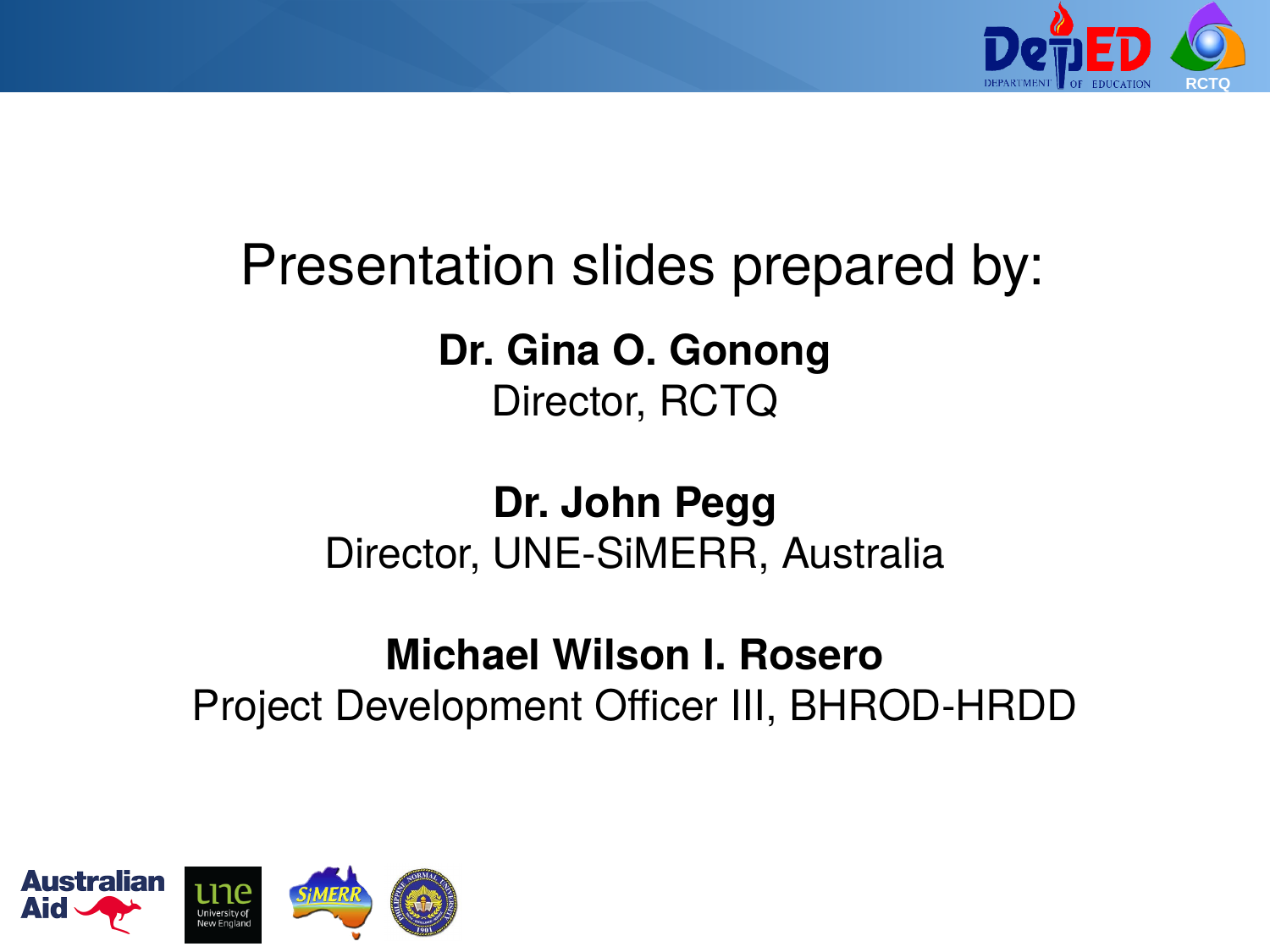

# Presentation slides prepared by:
Dr. Gina O. Gonong
Director, RCTQ

Dr. John Pegg
Director, UNE-SiMERR, Australia

Michael Wilson I. Rosero
Project Development Officer III, BHROD-HRDD